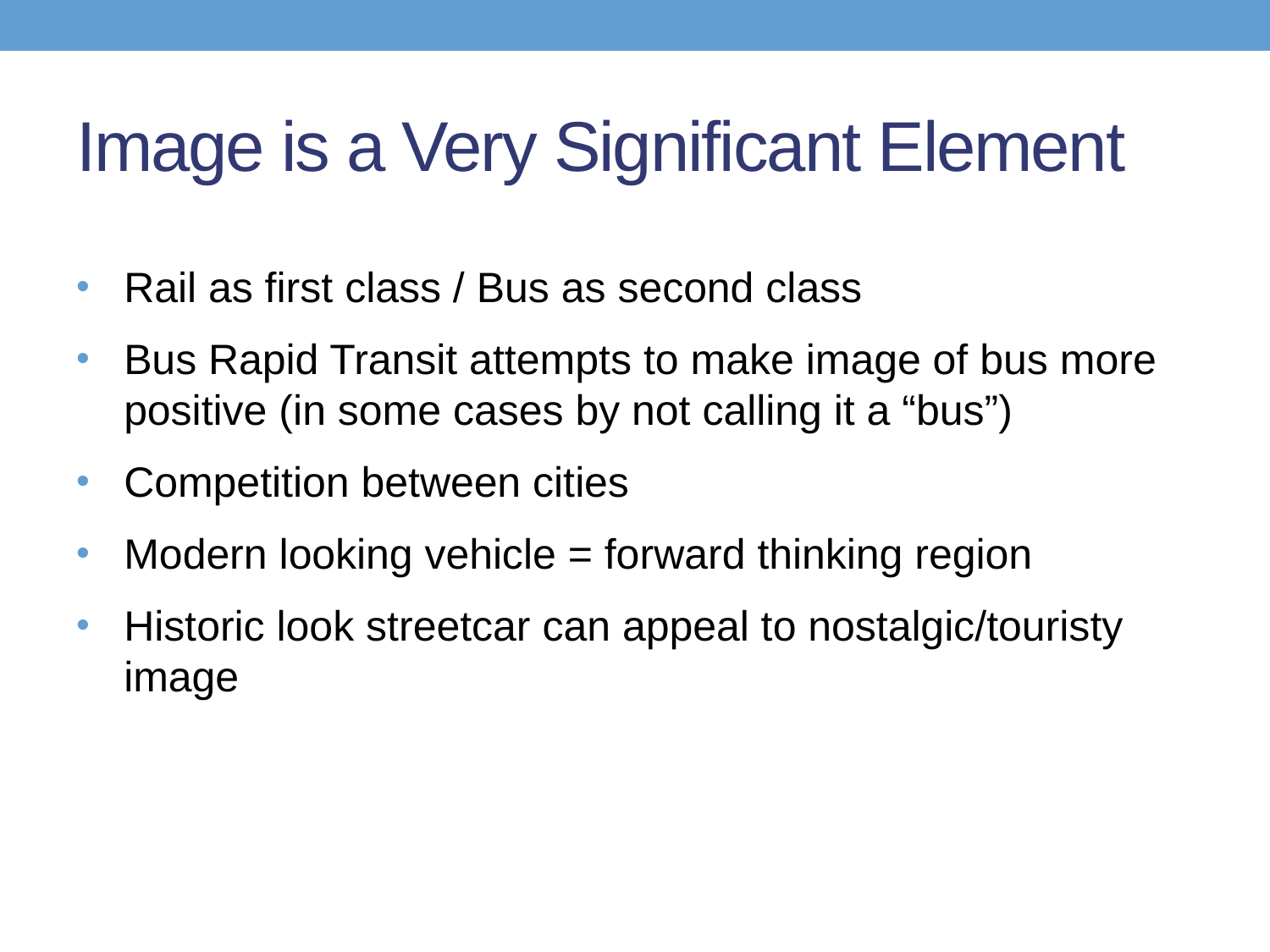

# Image is a Very Significant Element
Rail as first class / Bus as second class
Bus Rapid Transit attempts to make image of bus more positive (in some cases by not calling it a “bus”)
Competition between cities
Modern looking vehicle = forward thinking region
Historic look streetcar can appeal to nostalgic/touristy image